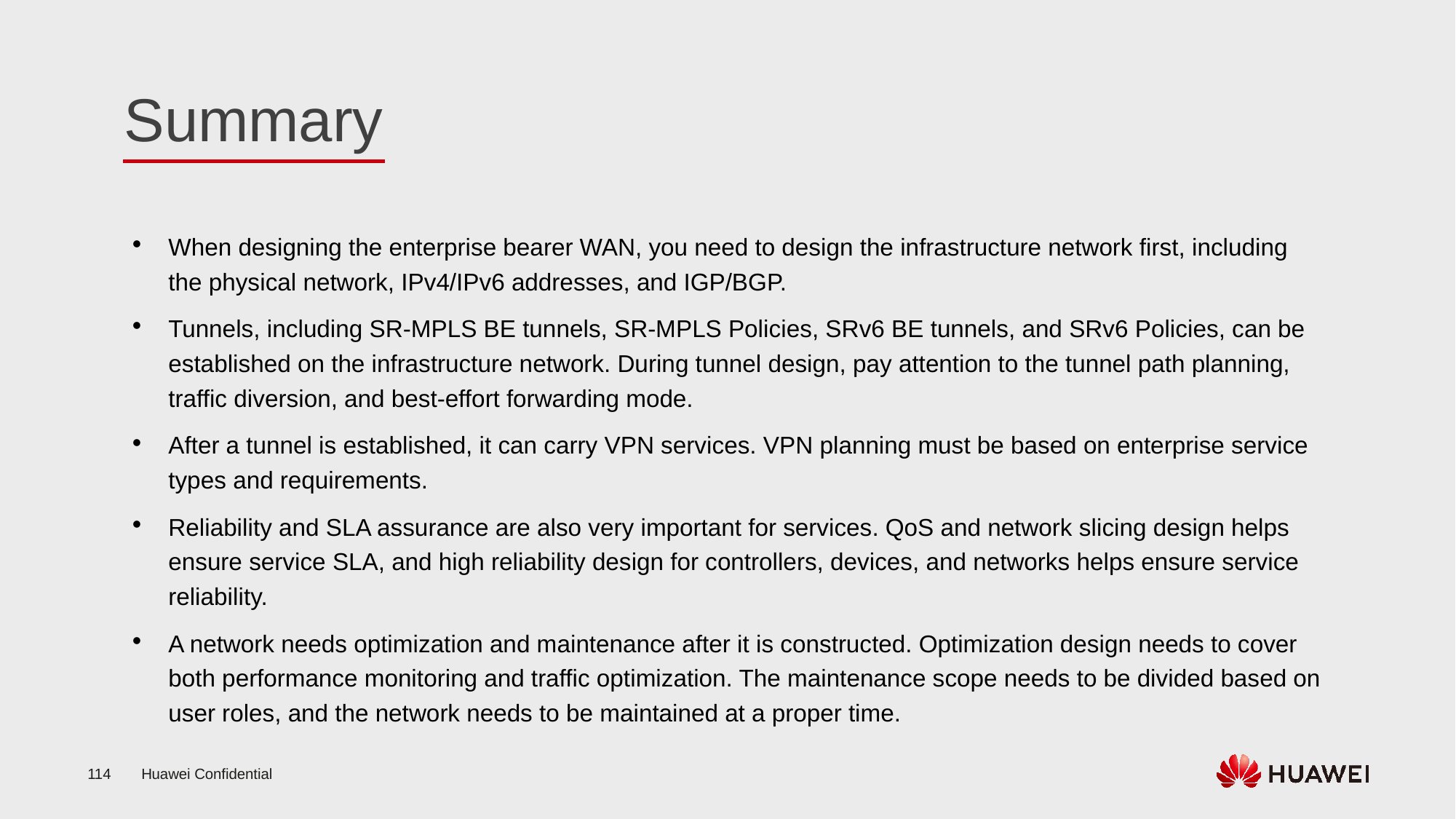

When designing the enterprise bearer WAN, you need to design the infrastructure network first, including the physical network, IPv4/IPv6 addresses, and IGP/BGP.
Tunnels, including SR-MPLS BE tunnels, SR-MPLS Policies, SRv6 BE tunnels, and SRv6 Policies, can be established on the infrastructure network. During tunnel design, pay attention to the tunnel path planning, traffic diversion, and best-effort forwarding mode.
After a tunnel is established, it can carry VPN services. VPN planning must be based on enterprise service types and requirements.
Reliability and SLA assurance are also very important for services. QoS and network slicing design helps ensure service SLA, and high reliability design for controllers, devices, and networks helps ensure service reliability.
A network needs optimization and maintenance after it is constructed. Optimization design needs to cover both performance monitoring and traffic optimization. The maintenance scope needs to be divided based on user roles, and the network needs to be maintained at a proper time.